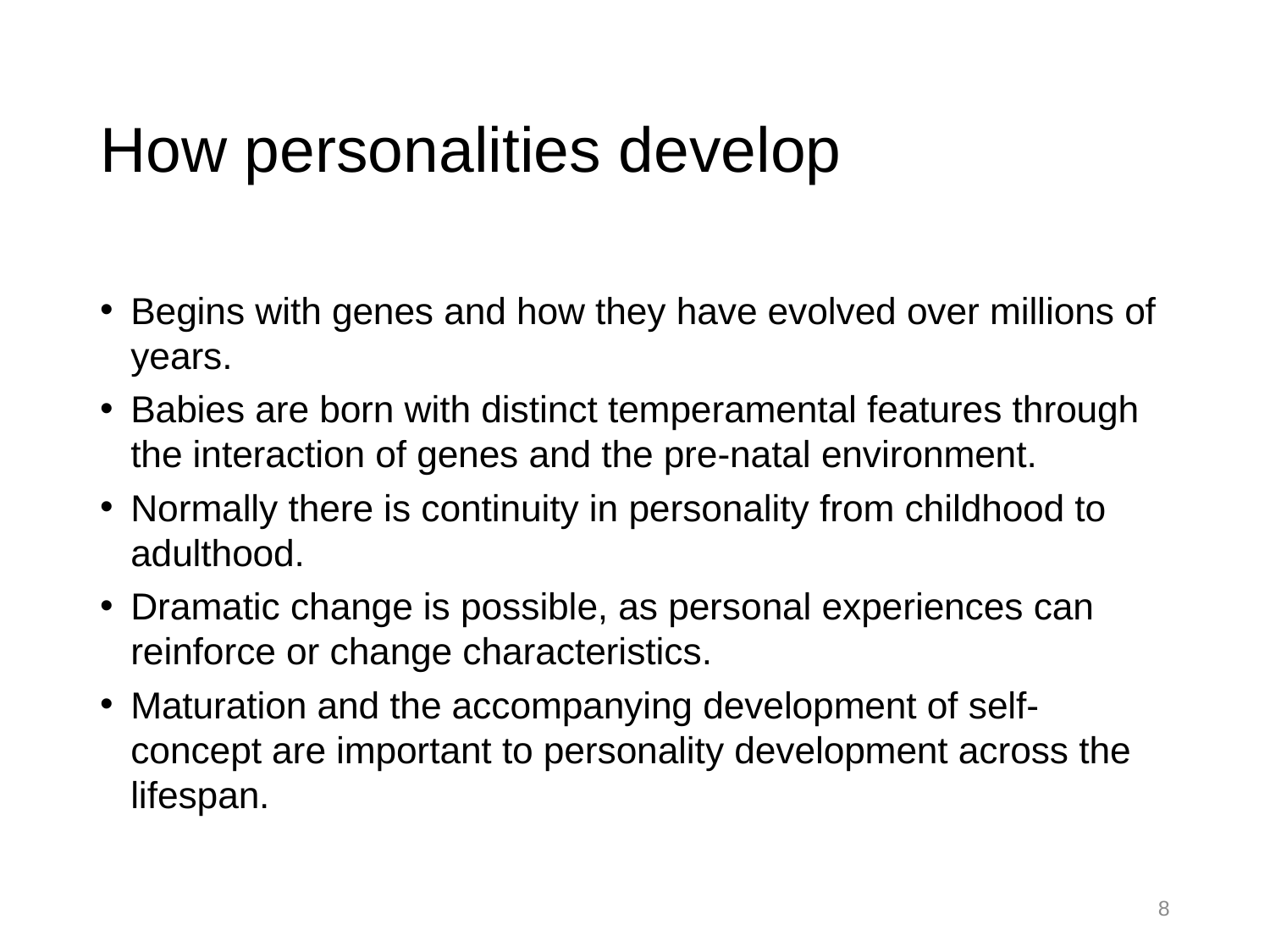

# How personalities develop
Begins with genes and how they have evolved over millions of years.
Babies are born with distinct temperamental features through the interaction of genes and the pre-natal environment.
Normally there is continuity in personality from childhood to adulthood.
Dramatic change is possible, as personal experiences can reinforce or change characteristics.
Maturation and the accompanying development of self-concept are important to personality development across the lifespan.
8